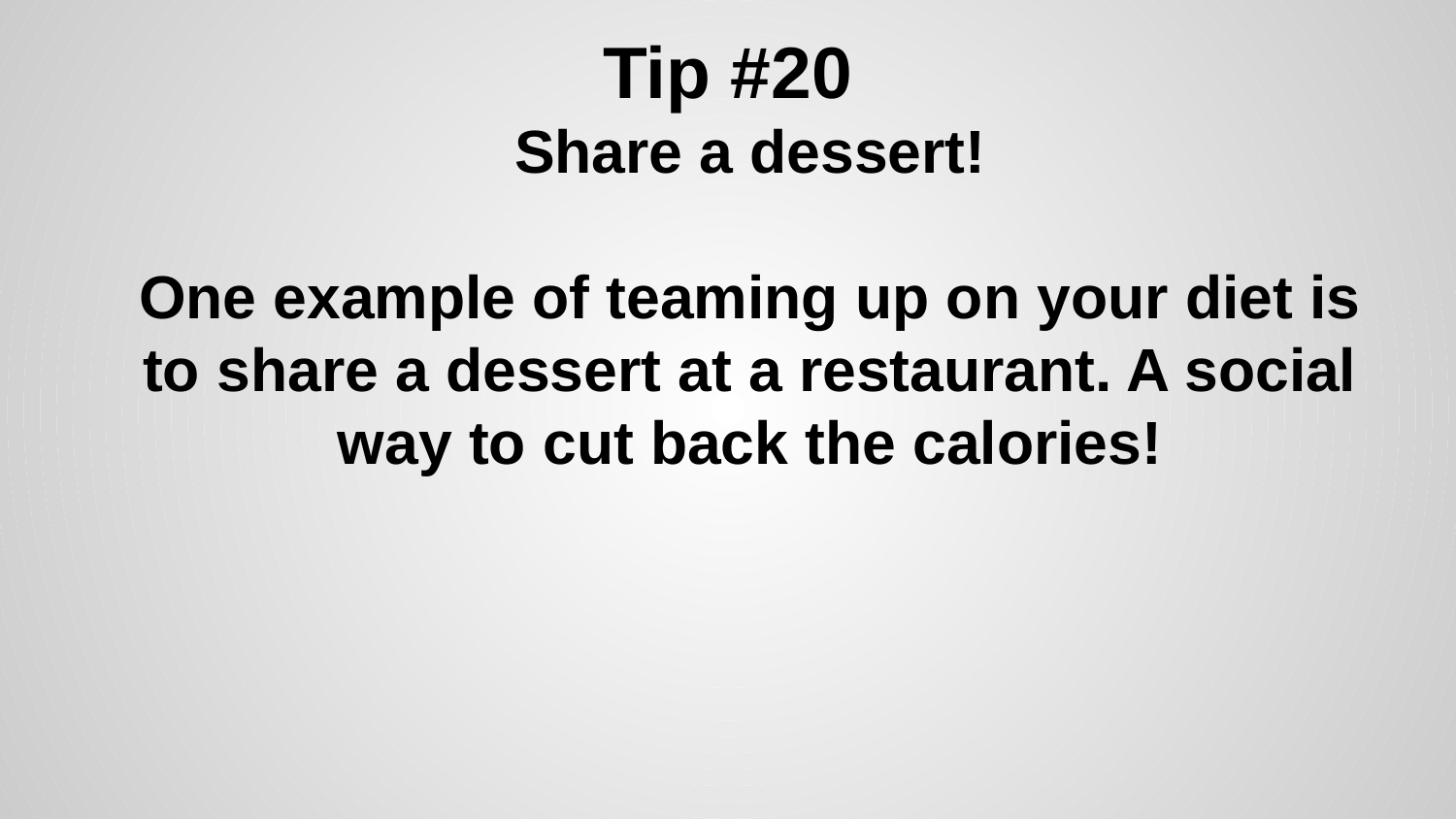

# Tip #20

Share a dessert!

One example of teaming up on your diet is to share a dessert at a restaurant. A social way to cut back the calories!